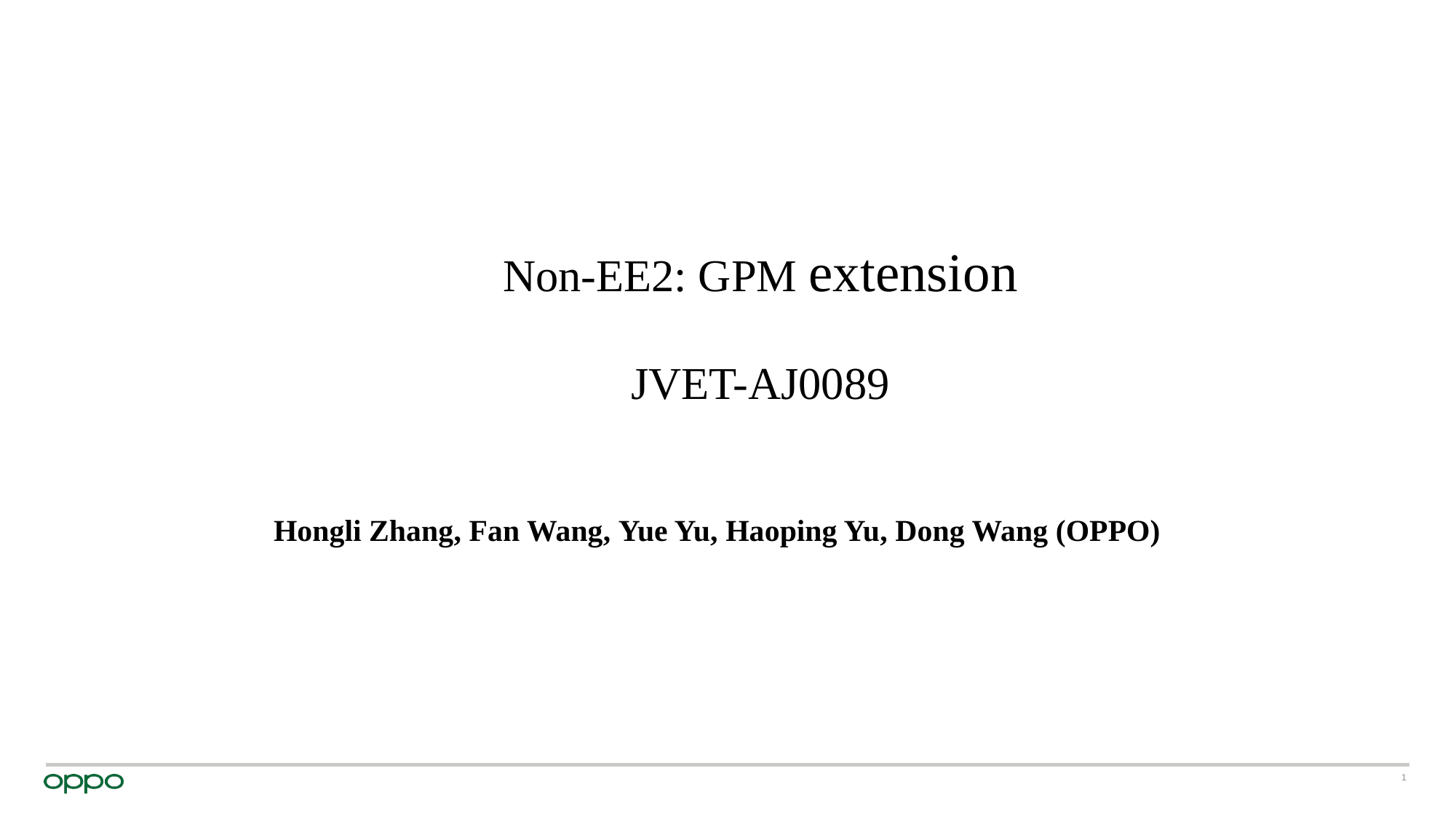

# Non-EE2: GPM extension JVET-AJ0089
Hongli Zhang, Fan Wang, Yue Yu, Haoping Yu, Dong Wang (OPPO)